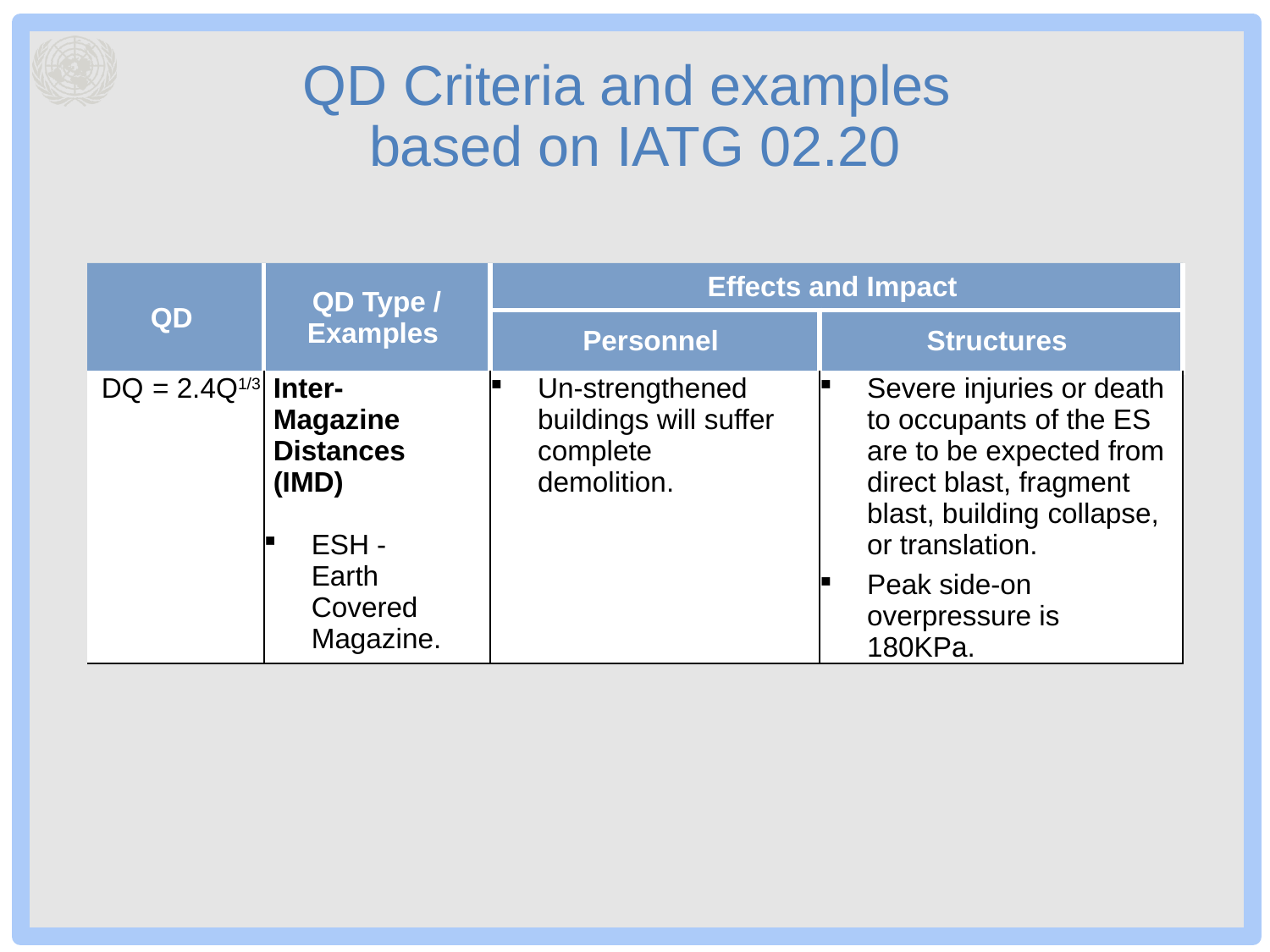

# QD Criteria and examples based on IATG 02.20
| QD | QD Type / Examples | Effects and Impact | QD17 |
| --- | --- | --- | --- |
| Structures |  | Personnel | Structures |
| DQ = 2.4Q1/3 | Inter-Magazine Distances (IMD)   ESH - Earth Covered Magazine. | Un-strengthened buildings will suffer complete demolition. | Severe injuries or death to occupants of the ES are to be expected from direct blast, fragment blast, building collapse, or translation. Peak side-on overpressure is 180KPa. |